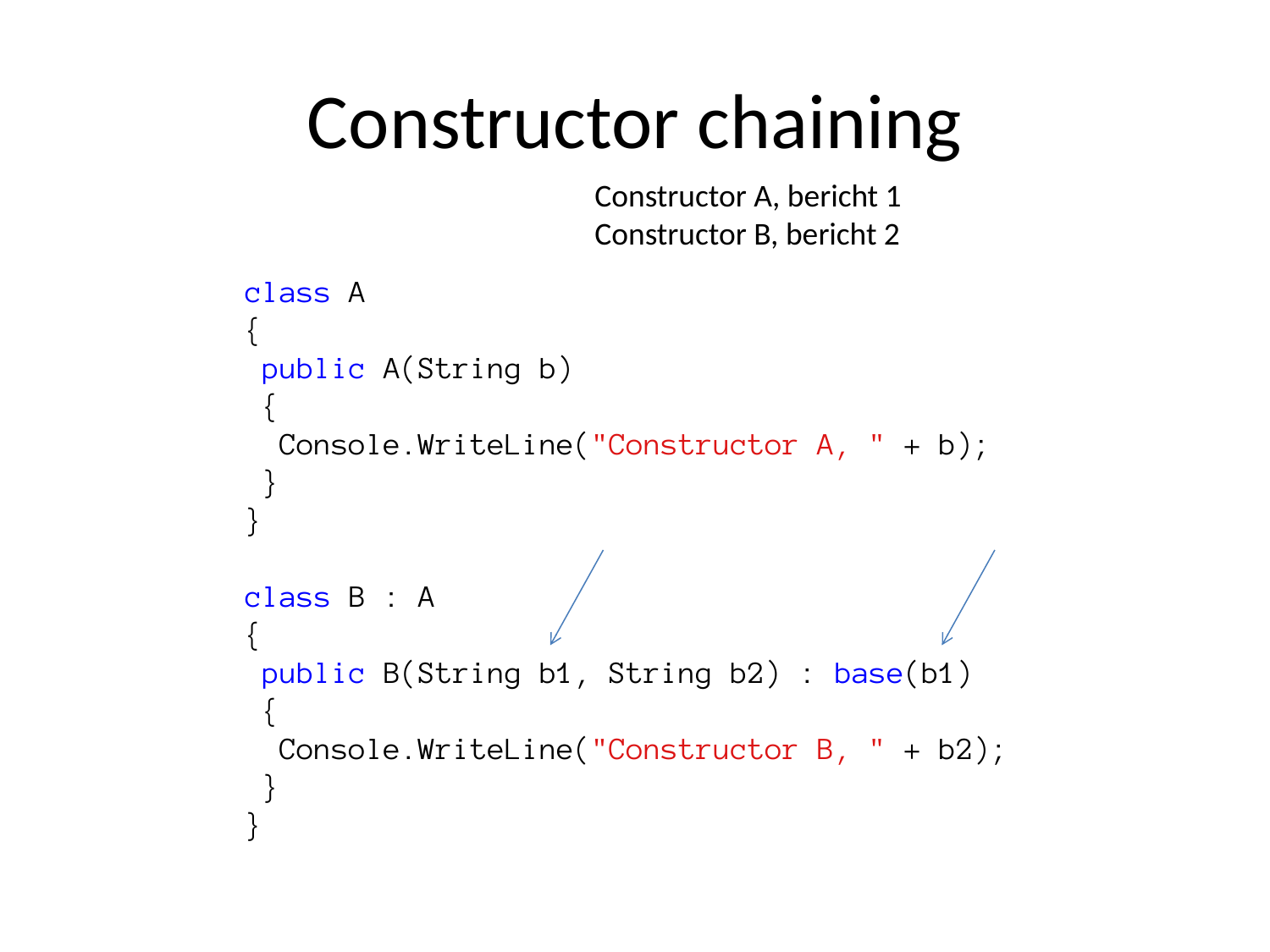

# Constructor chaining
Constructor A, bericht 1
Constructor B, bericht 2

class A
{
 public A(String b)
 {
  Console.WriteLine("Constructor A, " + b);
 }
}

class B : A
{
 public B(String b1, String b2) : base(b1)
 {
  Console.WriteLine("Constructor B, " + b2);
 }
}